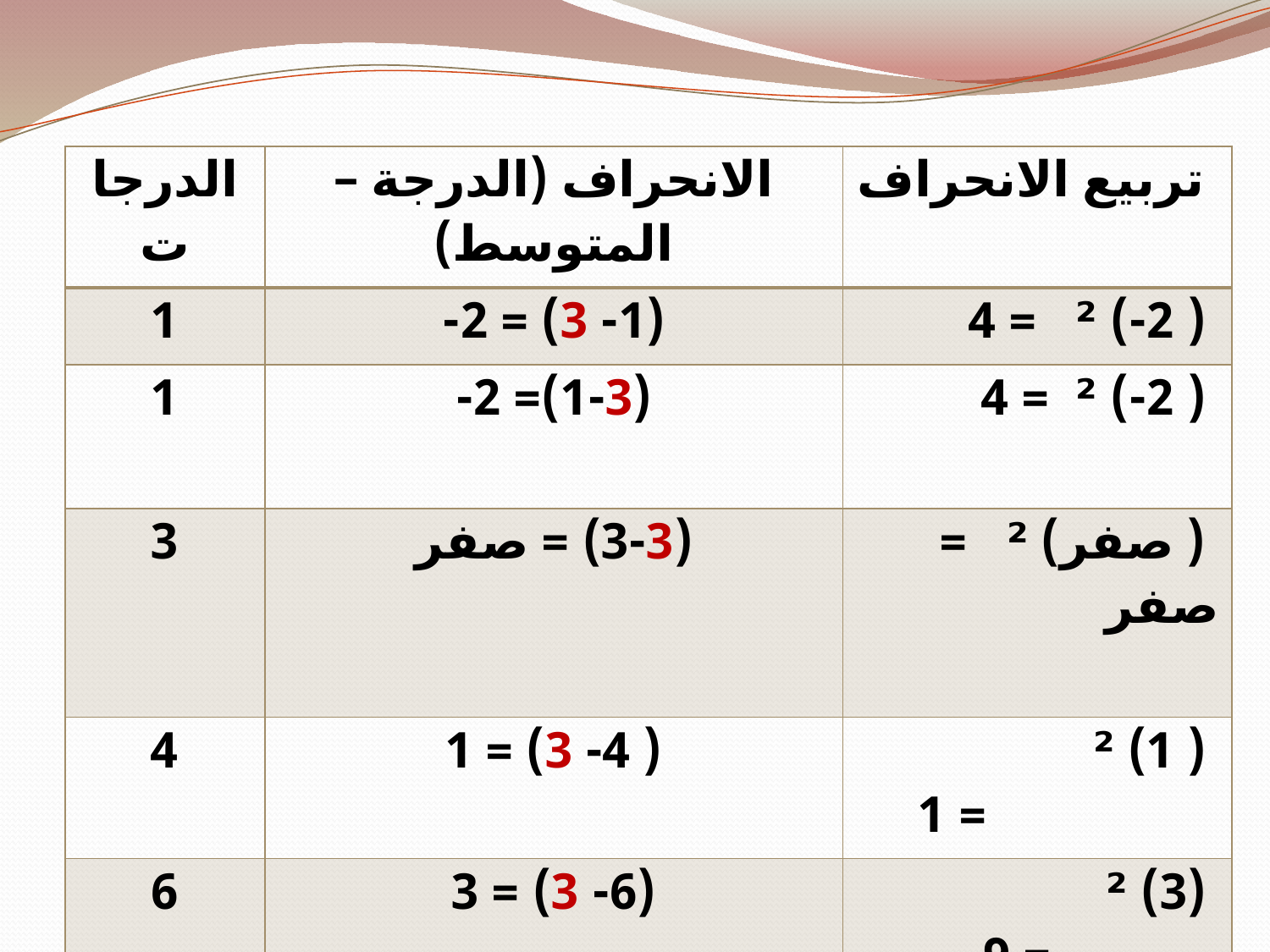

| الدرجات | الانحراف (الدرجة – المتوسط) | تربيع الانحراف |
| --- | --- | --- |
| 1 | (1- 3) = 2- | ( 2-) ² = 4 |
| 1 | (1-3)= 2- | ( 2-) ² = 4 |
| 3 | (3-3) = صفر | ( صفر) ² = صفر |
| 4 | ( 4- 3) = 1 | ( 1) ² = 1 |
| 6 | (6- 3) = 3 | (3) ² = 9 |
| المجموع |  | 18 |